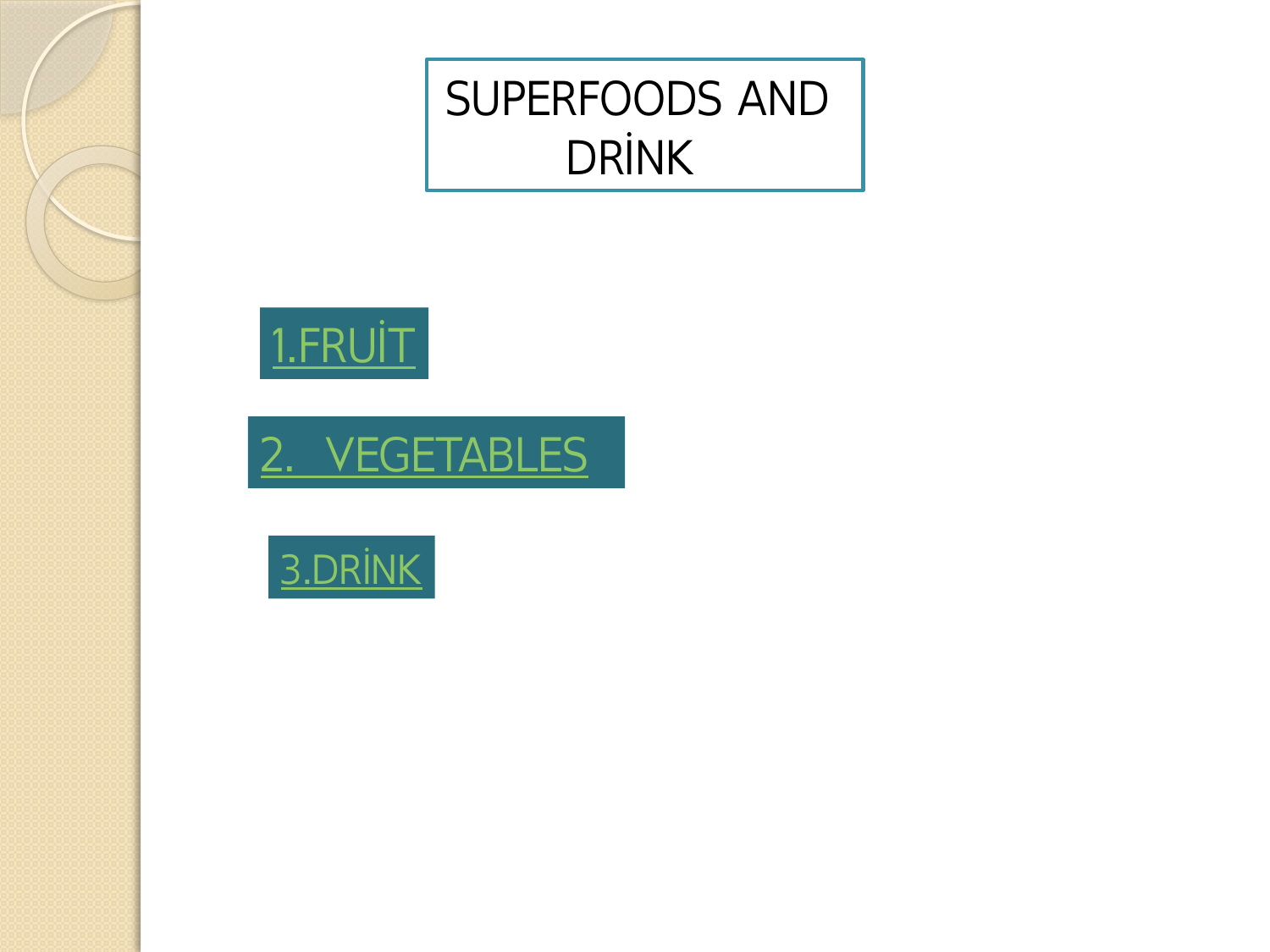

SUPERFOODS AND
DRİNK
#
1.FRUİT
2.  VEGETABLES
3.DRİNK